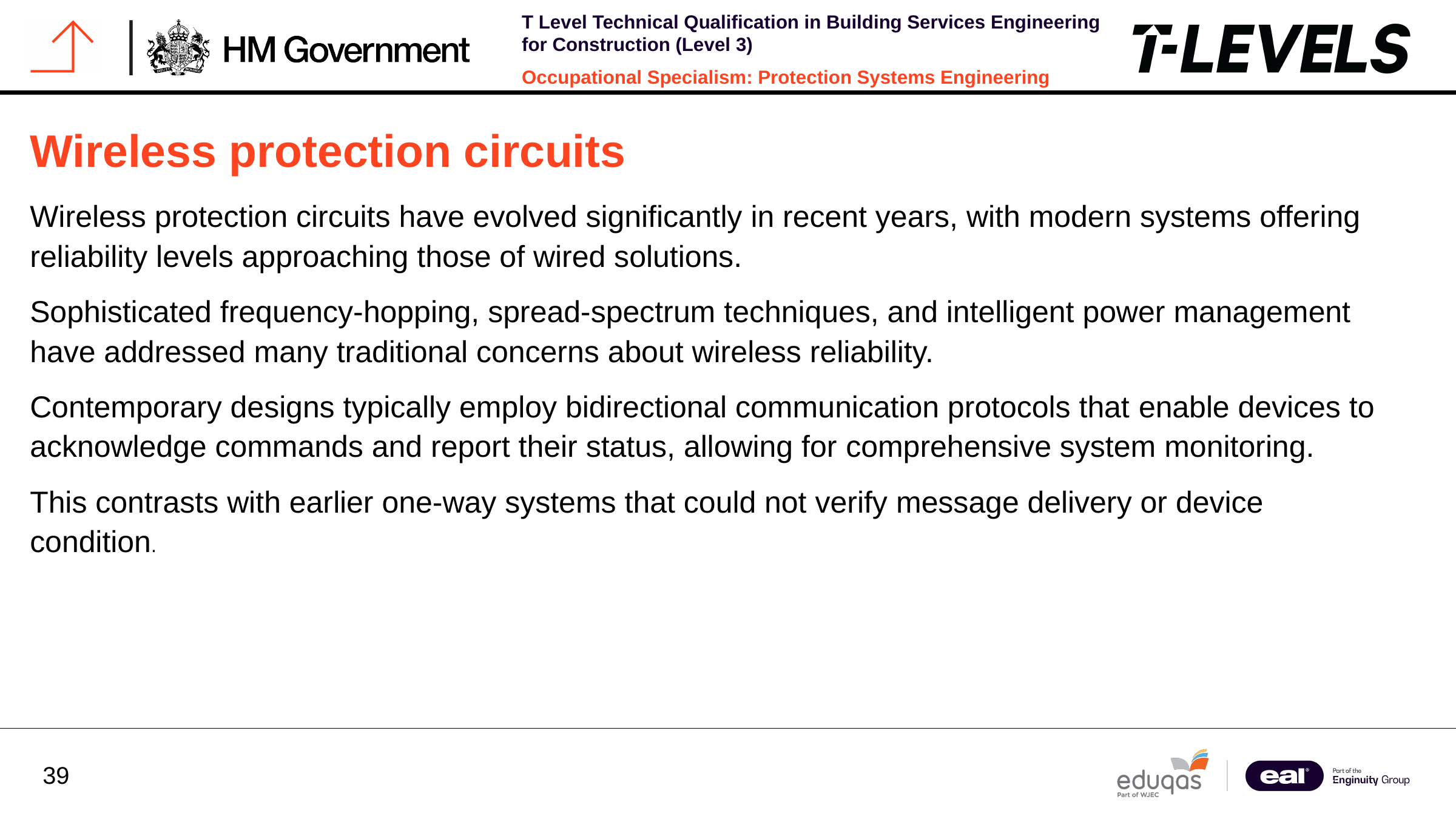

Wireless protection circuits
Wireless protection circuits have evolved significantly in recent years, with modern systems offering reliability levels approaching those of wired solutions.
Sophisticated frequency-hopping, spread-spectrum techniques, and intelligent power management have addressed many traditional concerns about wireless reliability.
Contemporary designs typically employ bidirectional communication protocols that enable devices to acknowledge commands and report their status, allowing for comprehensive system monitoring.
This contrasts with earlier one-way systems that could not verify message delivery or device condition.